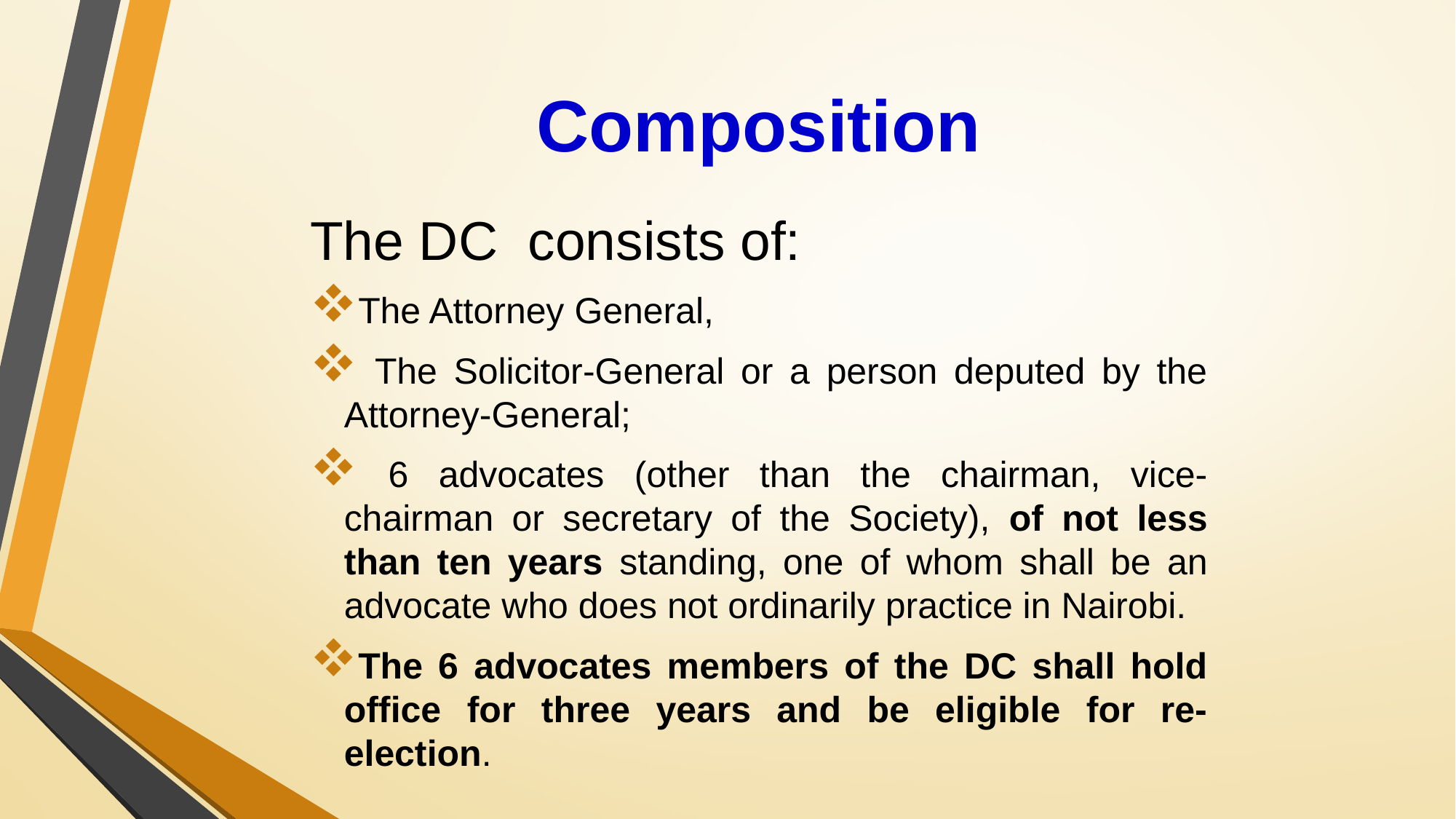

# Composition
The DC  consists of:
The Attorney General,
 The Solicitor-General or a person deputed by the Attorney-General;
 6 advocates (other than the chairman, vice-chairman or secretary of the Society), of not less than ten years standing, one of whom shall be an advocate who does not ordinarily practice in Nairobi.
The 6 advocates members of the DC shall hold office for three years and be eligible for re-election.